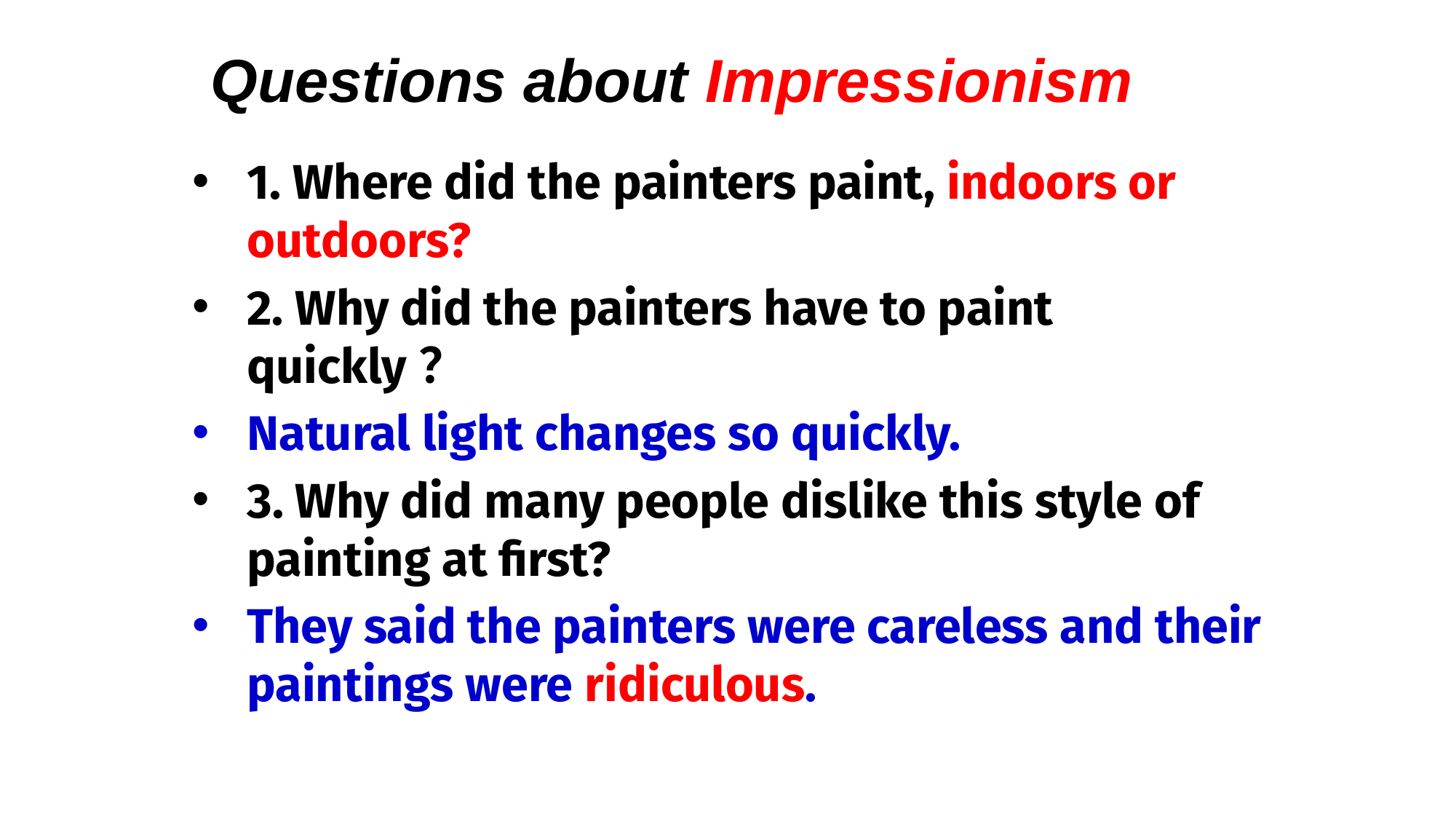

Questions about Impressionism
1. Where did the painters paint, indoors or outdoors?
2. Why did the painters have to paint quickly？
Natural light changes so quickly.
3. Why did many people dislike this style of painting at first?
They said the painters were careless and their paintings were ridiculous.